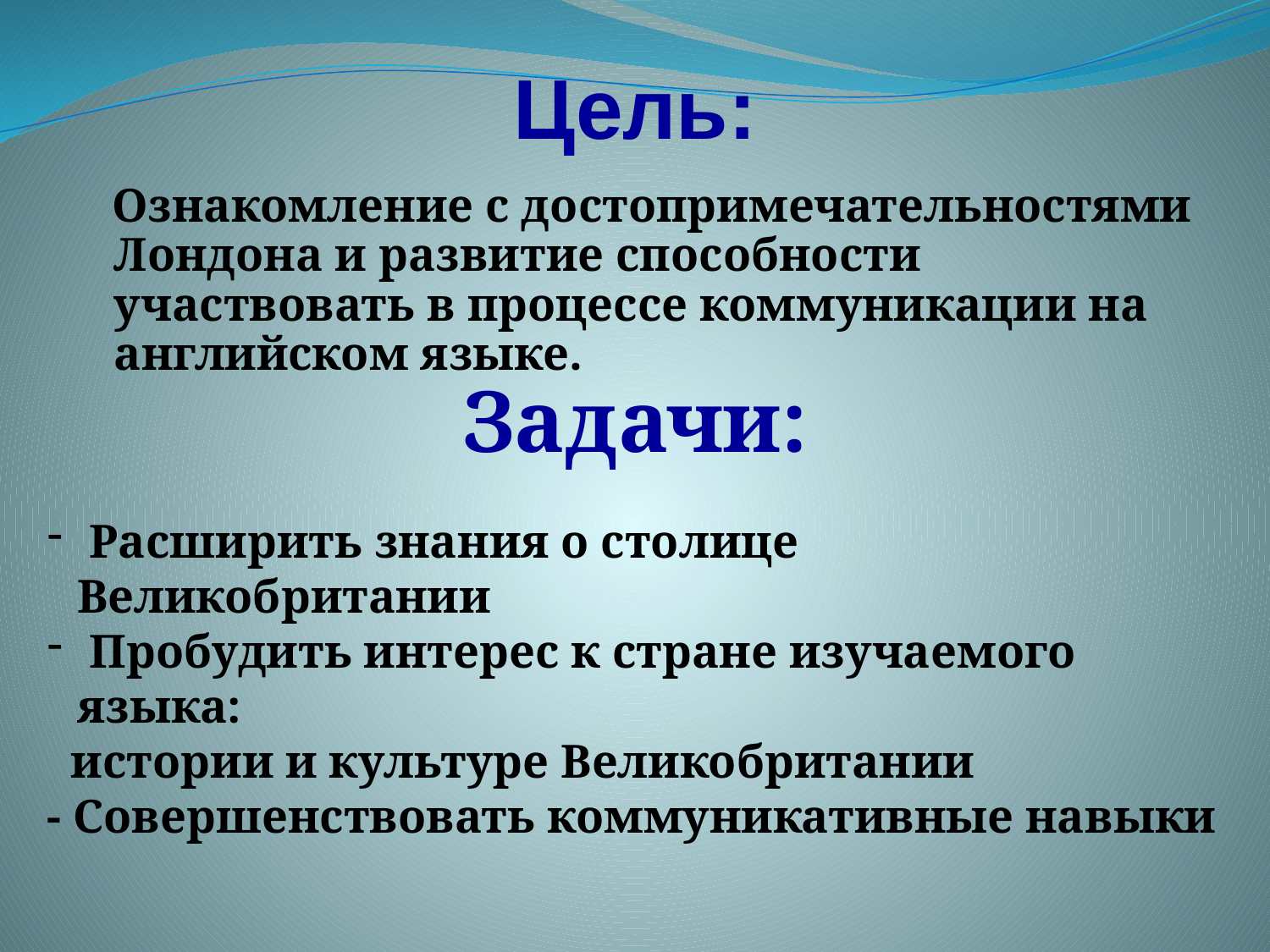

# Цель:
   Ознакомление с достопримечательностями Лондона и развитие способности участвовать в процессе коммуникации на английском языке.
Задачи:
 Расширить знания о столице Великобритании
 Пробудить интерес к стране изучаемого языка:
  истории и культуре Великобритании
- Совершенствовать коммуникативные навыки